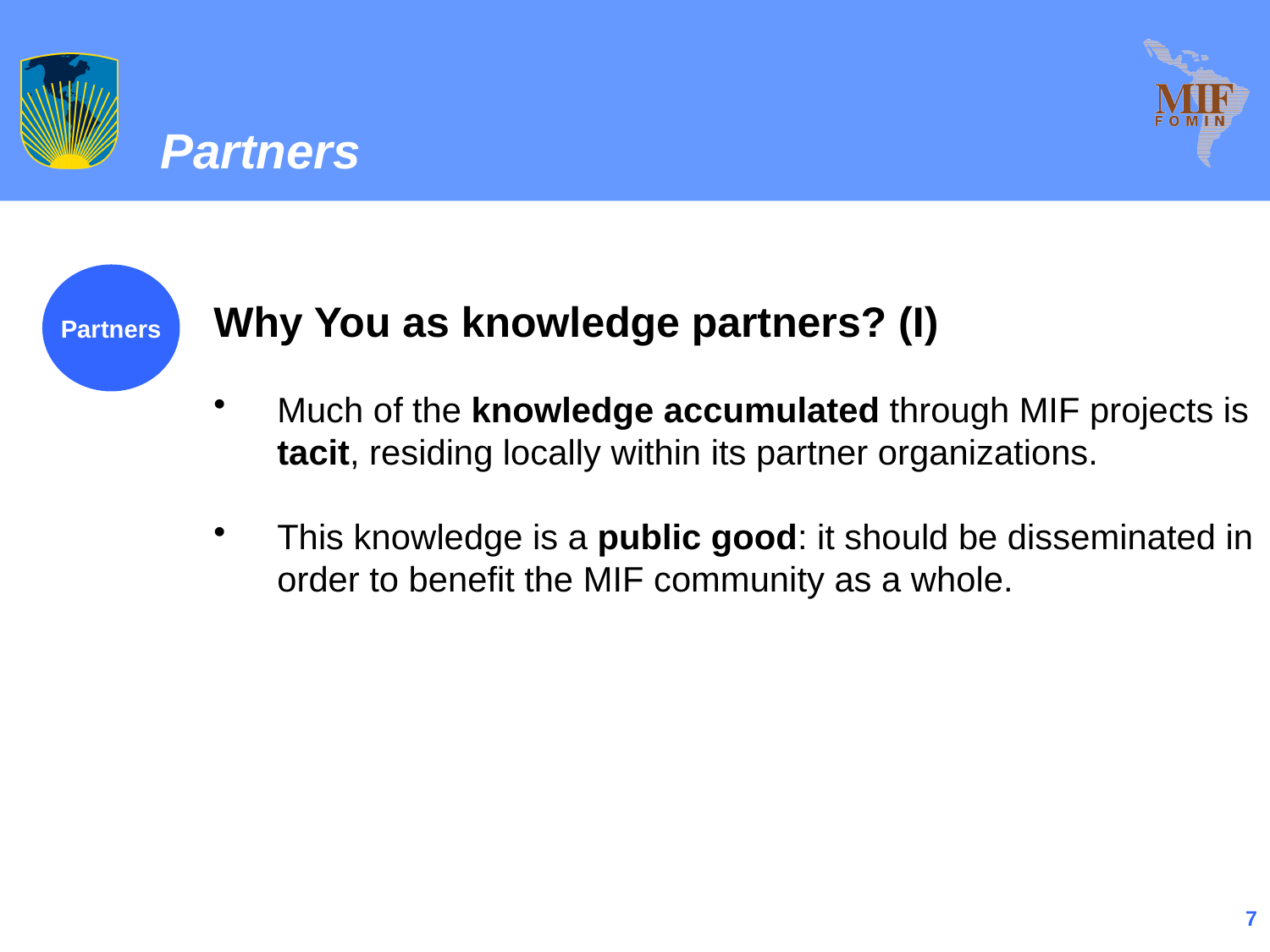

Partners

Why You as knowledge partners? (I)

Much of the knowledge accumulated through MIF projects is tacit, residing locally within its partner organizations.

This knowledge is a public good: it should be disseminated in order to benefit the MIF community as a whole.
Partners